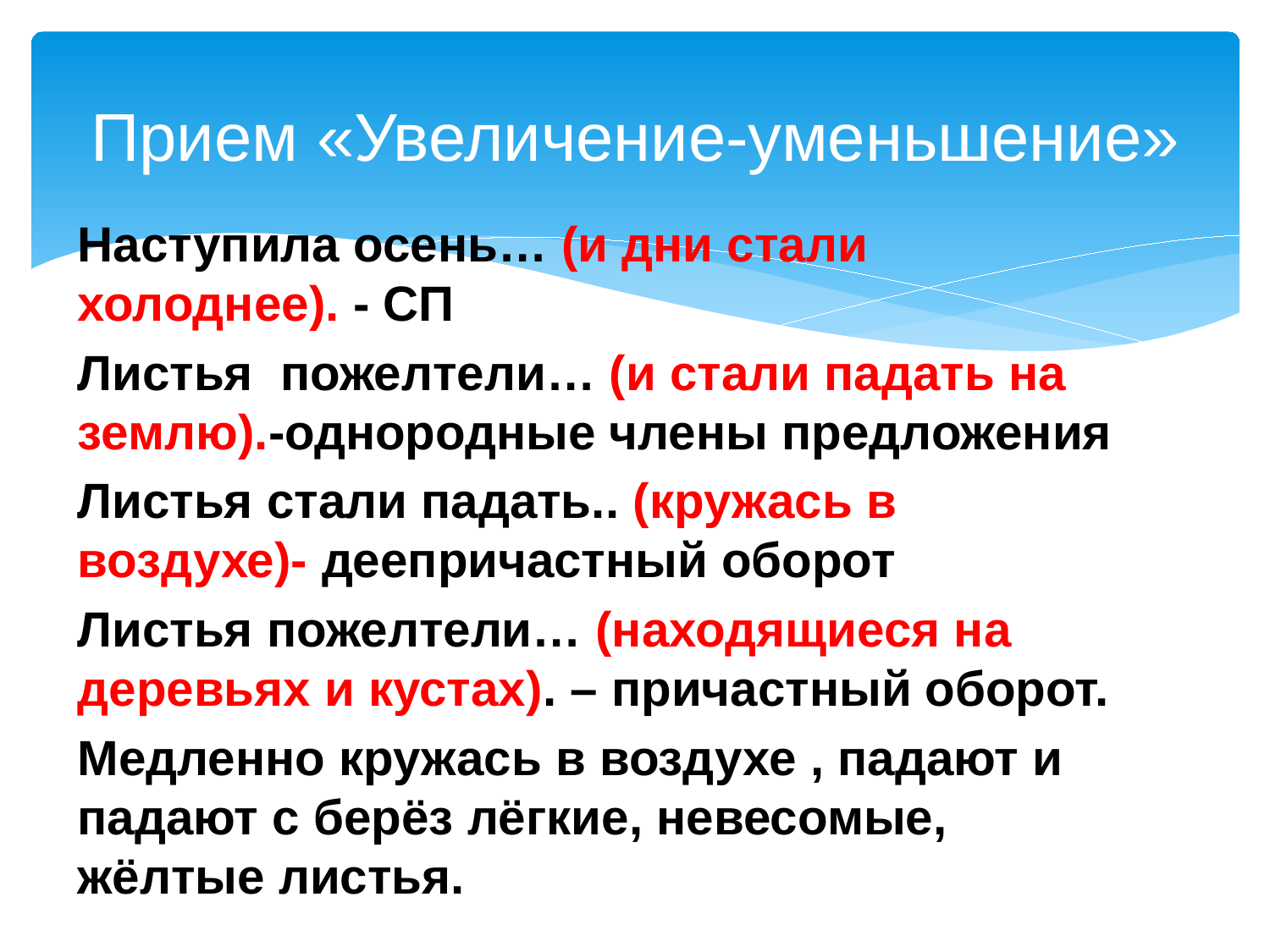

# Прием «Увеличение-уменьшение»
Наступила осень… (и дни стали холоднее). - СП
Листья  пожелтели… (и стали падать на землю).-однородные члены предложения
Листья стали падать.. (кружась в воздухе)- деепричастный оборот
Листья пожелтели… (находящиеся на деревьях и кустах). – причастный оборот.
Медленно кружась в воздухе , падают и падают с берёз лёгкие, невесомые, жёлтые листья.